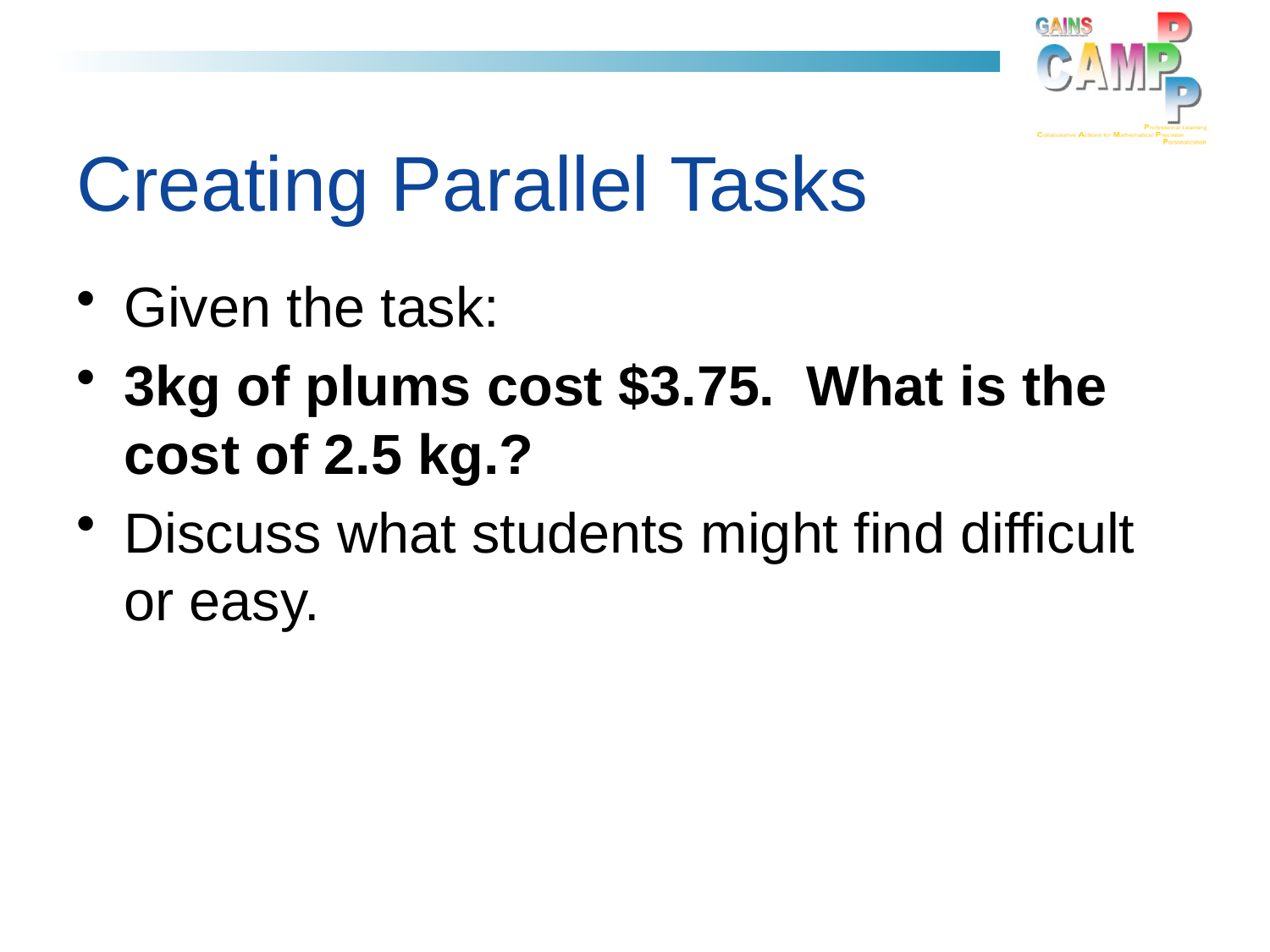

# Creating Parallel Tasks
Given the task:
3kg of plums cost $3.75.  What is the cost of 2.5 kg.?
Discuss what students might find difficult or easy.